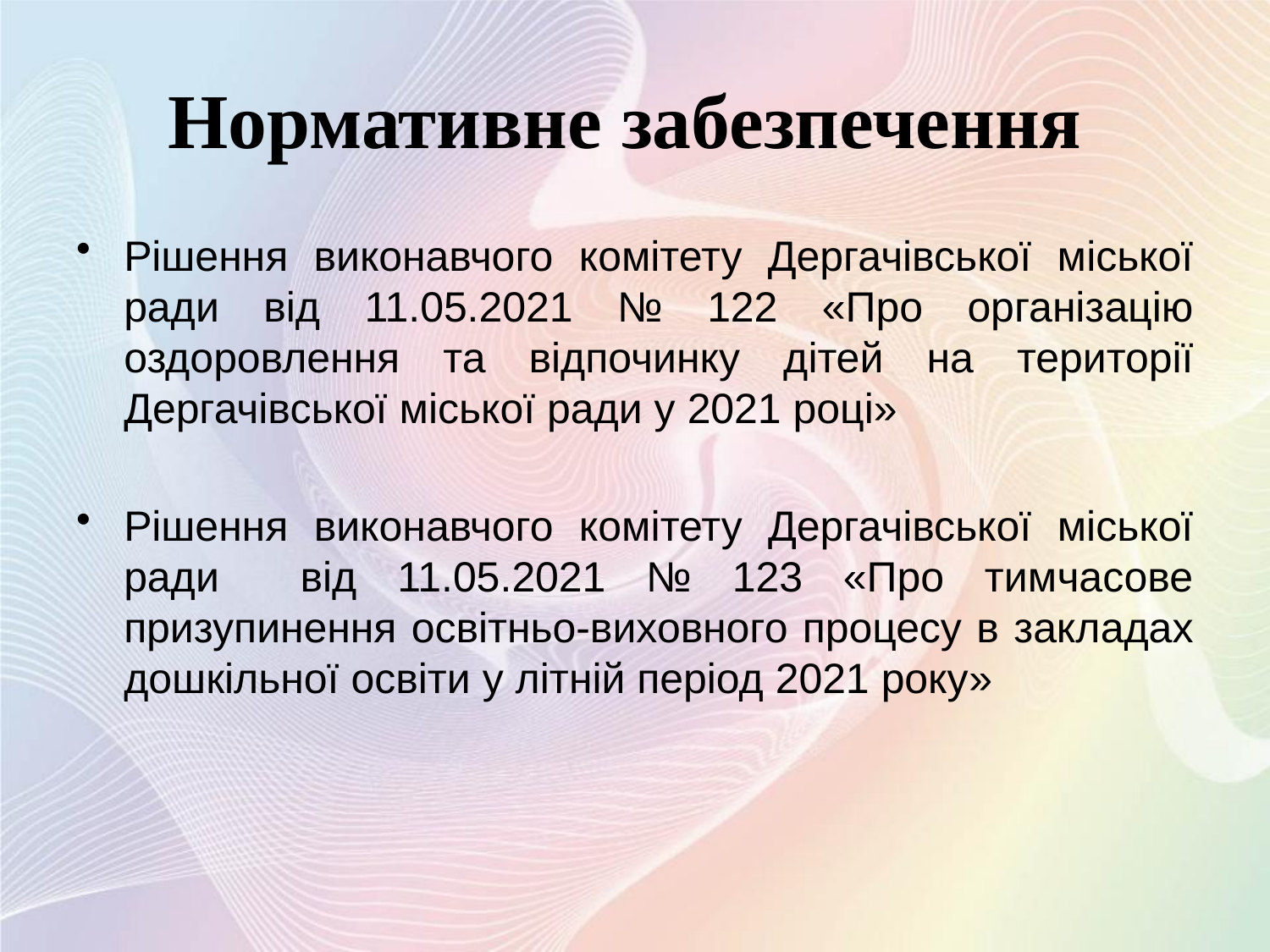

# Нормативне забезпечення
Рішення виконавчого комітету Дергачівської міської ради від 11.05.2021 № 122 «Про організацію оздоровлення та відпочинку дітей на території Дергачівської міської ради у 2021 році»

Рішення виконавчого комітету Дергачівської міської ради  від 11.05.2021 № 123 «Про тимчасове призупинення освітньо-виховного процесу в закладах дошкільної освіти у літній період 2021 року»